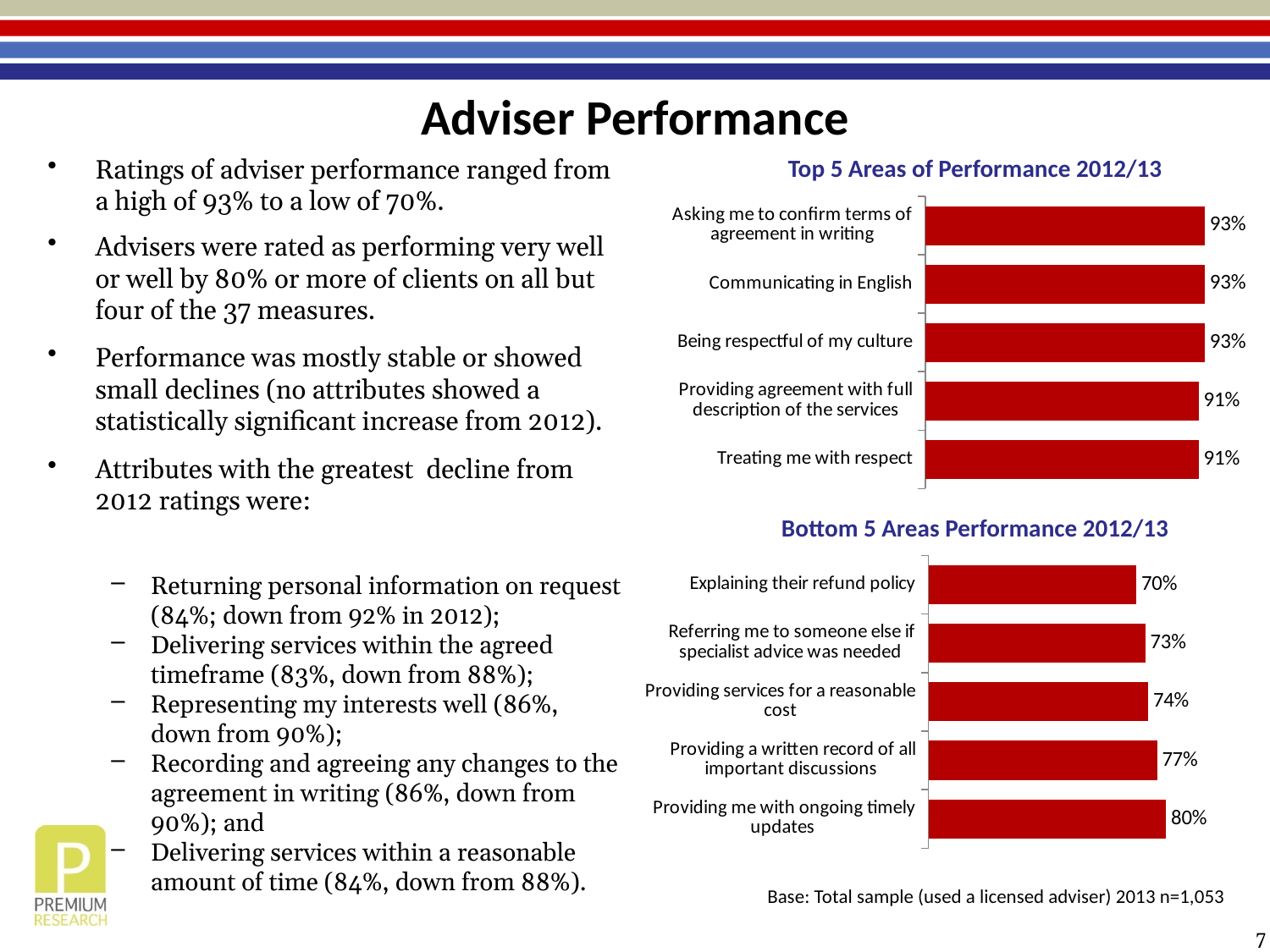

# Adviser Performance
Ratings of adviser performance ranged from a high of 93% to a low of 70%.
Advisers were rated as performing very well or well by 80% or more of clients on all but four of the 37 measures.
Performance was mostly stable or showed small declines (no attributes showed a statistically significant increase from 2012).
Attributes with the greatest  decline from 2012 ratings were:

Returning personal information on request (84%; down from 92% in 2012);
Delivering services within the agreed timeframe (83%, down from 88%);
Representing my interests well (86%, down from 90%);
Recording and agreeing any changes to the agreement in writing (86%, down from 90%); and
Delivering services within a reasonable amount of time (84%, down from 88%).

Top 5 Areas of Performance 2012/13

### Chart

| Category | 2013 |
|---|---|
| Treating me with respect | 0.91 |
| Providing agreement with full description of the services | 0.91 |
| Being respectful of my culture | 0.93 |
| Communicating in English | 0.93 |
| Asking me to confirm terms of agreement in writing | 0.93 |
Bottom 5 Areas Performance 2012/13

### Chart

| Category | 2013 |
|---|---|
| Providing me with ongoing timely updates  | 0.8 |
| Providing a written record of all important discussions  | 0.770000000000002 |
| Providing services for a reasonable cost | 0.7400000000000018 |
| Referring me to someone else if specialist advice was needed  | 0.7300000000000006 |
| Explaining their refund policy | 0.7000000000000006 |
Base: Total sample (used a licensed adviser) 2013 n=1,053
7